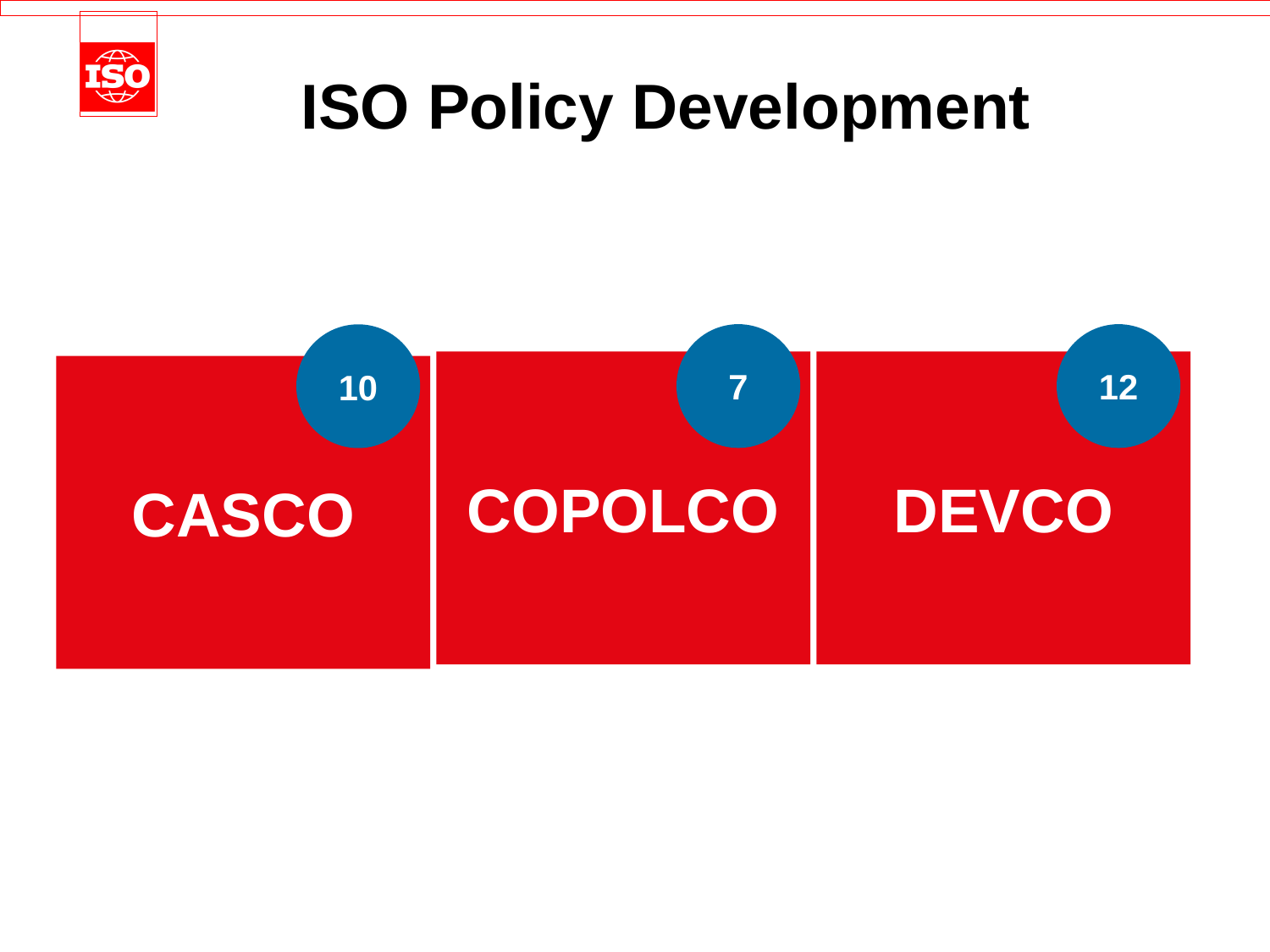

ISO Policy Development
12
7
10
COPOLCO
DEVCO
CASCO